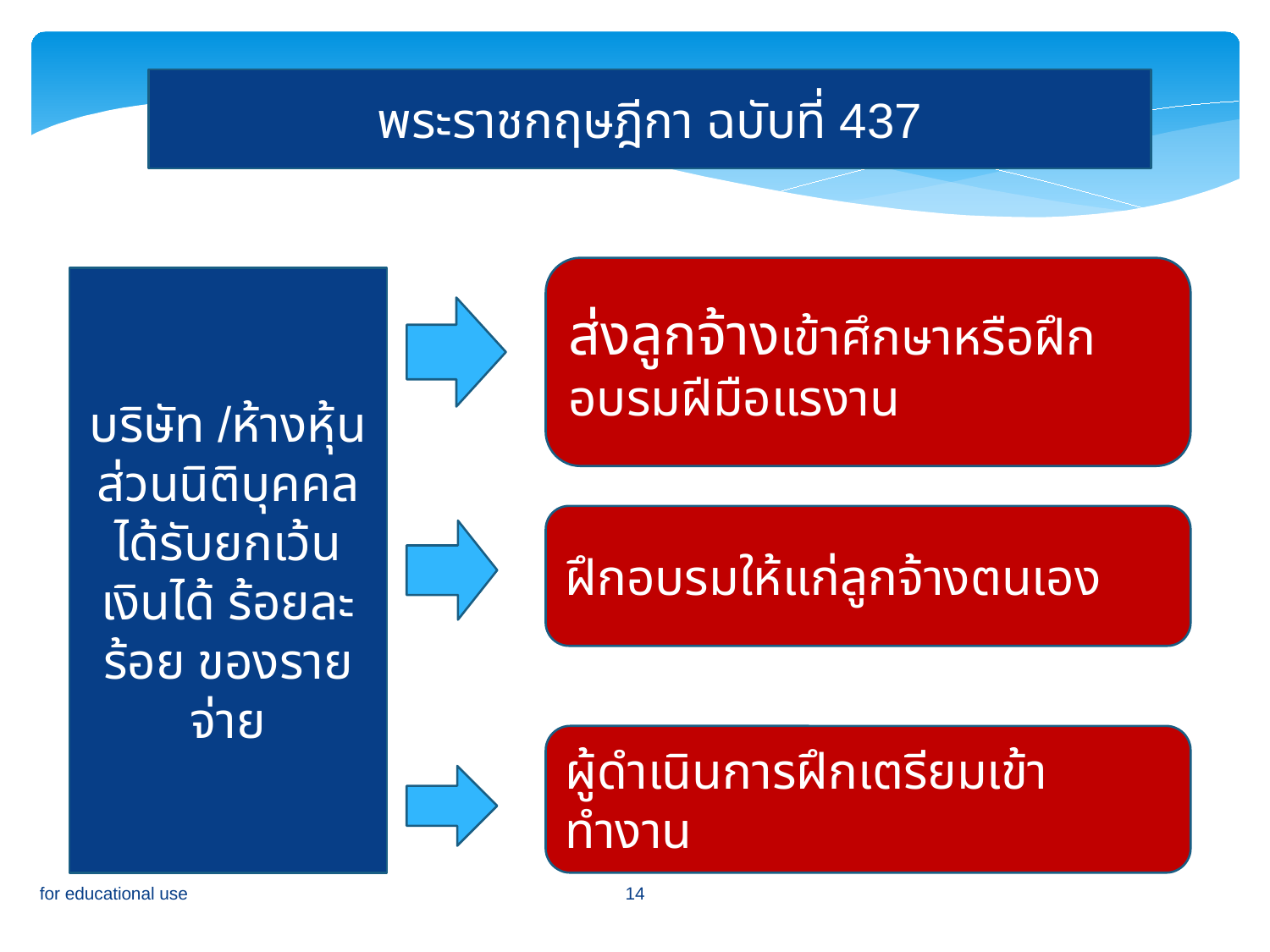

พระราชกฤษฎีกา ฉบับที่ 437
ส่งลูกจ้างเข้าศึกษาหรือฝึกอบรมฝีมือแรงาน
บริษัท /ห้างหุ้นส่วนนิติบุคคล
ได้รับยกเว้นเงินได้ ร้อยละร้อย ของรายจ่าย

ฝึกอบรมให้แก่ลูกจ้างตนเอง

ผู้ดำเนินการฝึกเตรียมเข้าทำงาน

14
for educational use